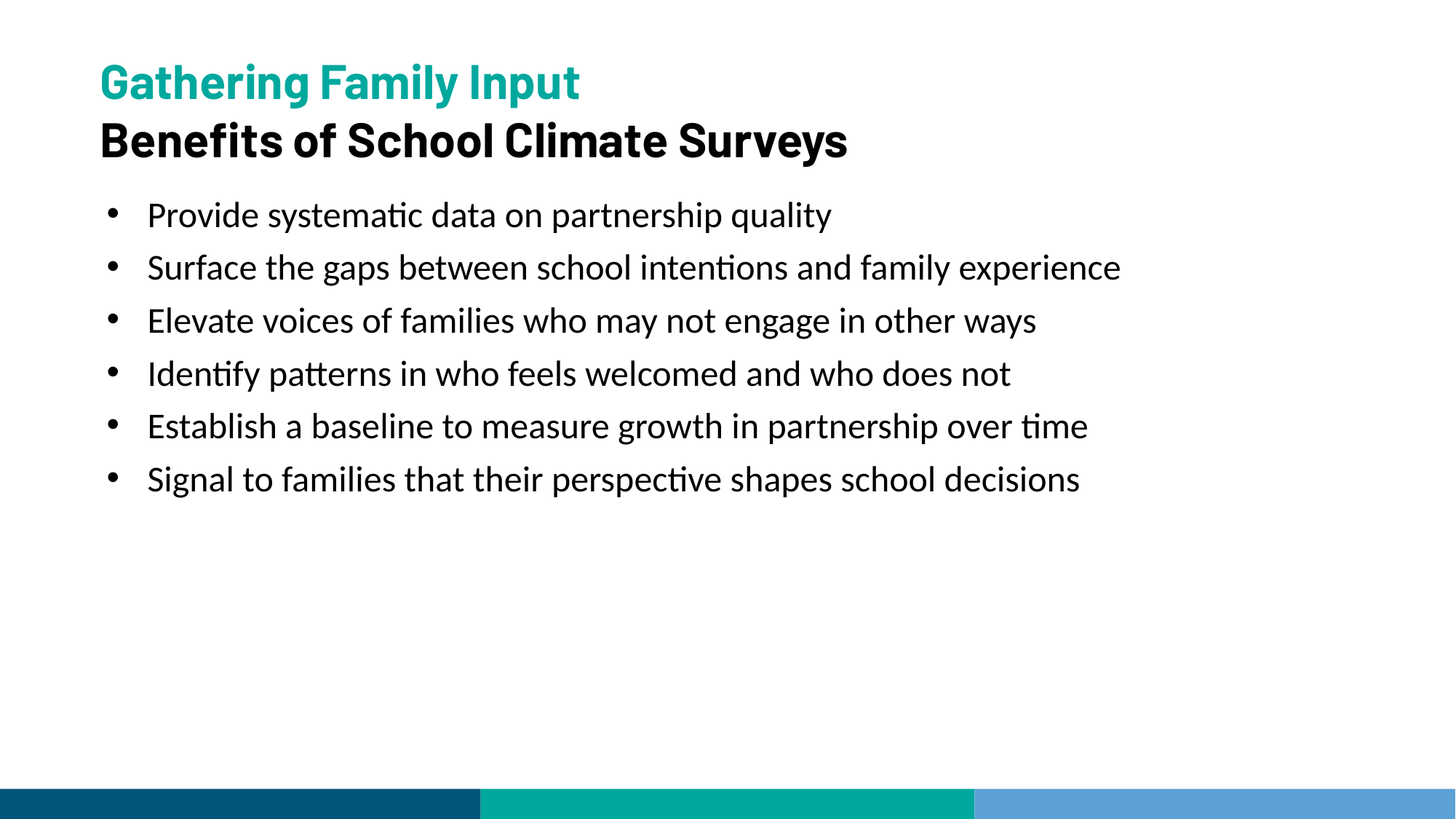

# Gathering Family Input Benefits of School Climate Surveys
Provide systematic data on partnership quality
Surface the gaps between school intentions and family experience
Elevate voices of families who may not engage in other ways
Identify patterns in who feels welcomed and who does not
Establish a baseline to measure growth in partnership over time
Signal to families that their perspective shapes school decisions